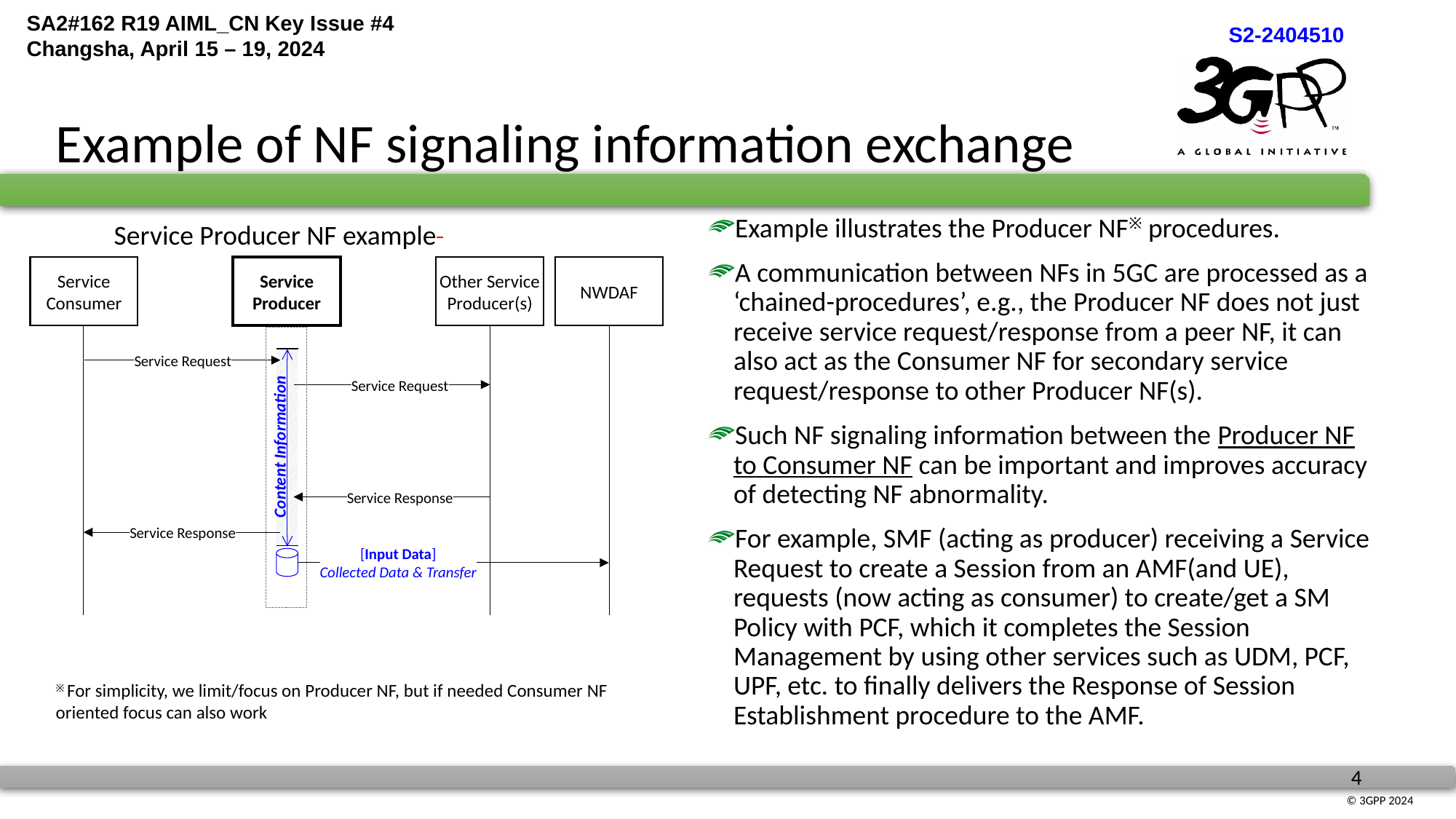

# Example of NF signaling information exchange
Example illustrates the Producer NF※ procedures.
A communication between NFs in 5GC are processed as a ‘chained-procedures’, e.g., the Producer NF does not just receive service request/response from a peer NF, it can also act as the Consumer NF for secondary service request/response to other Producer NF(s).
Such NF signaling information between the Producer NF to Consumer NF can be important and improves accuracy of detecting NF abnormality.
For example, SMF (acting as producer) receiving a Service Request to create a Session from an AMF(and UE), requests (now acting as consumer) to create/get a SM Policy with PCF, which it completes the Session Management by using other services such as UDM, PCF, UPF, etc. to finally delivers the Response of Session Establishment procedure to the AMF.
Service Producer NF example
Service Consumer
Service Producer
Other Service
Producer(s)
NWDAF

Service Request
Service Request
Content Information
Service Response
Service Response
[Input Data]
Collected Data & Transfer

※ For simplicity, we limit/focus on Producer NF, but if needed Consumer NF oriented focus can also work